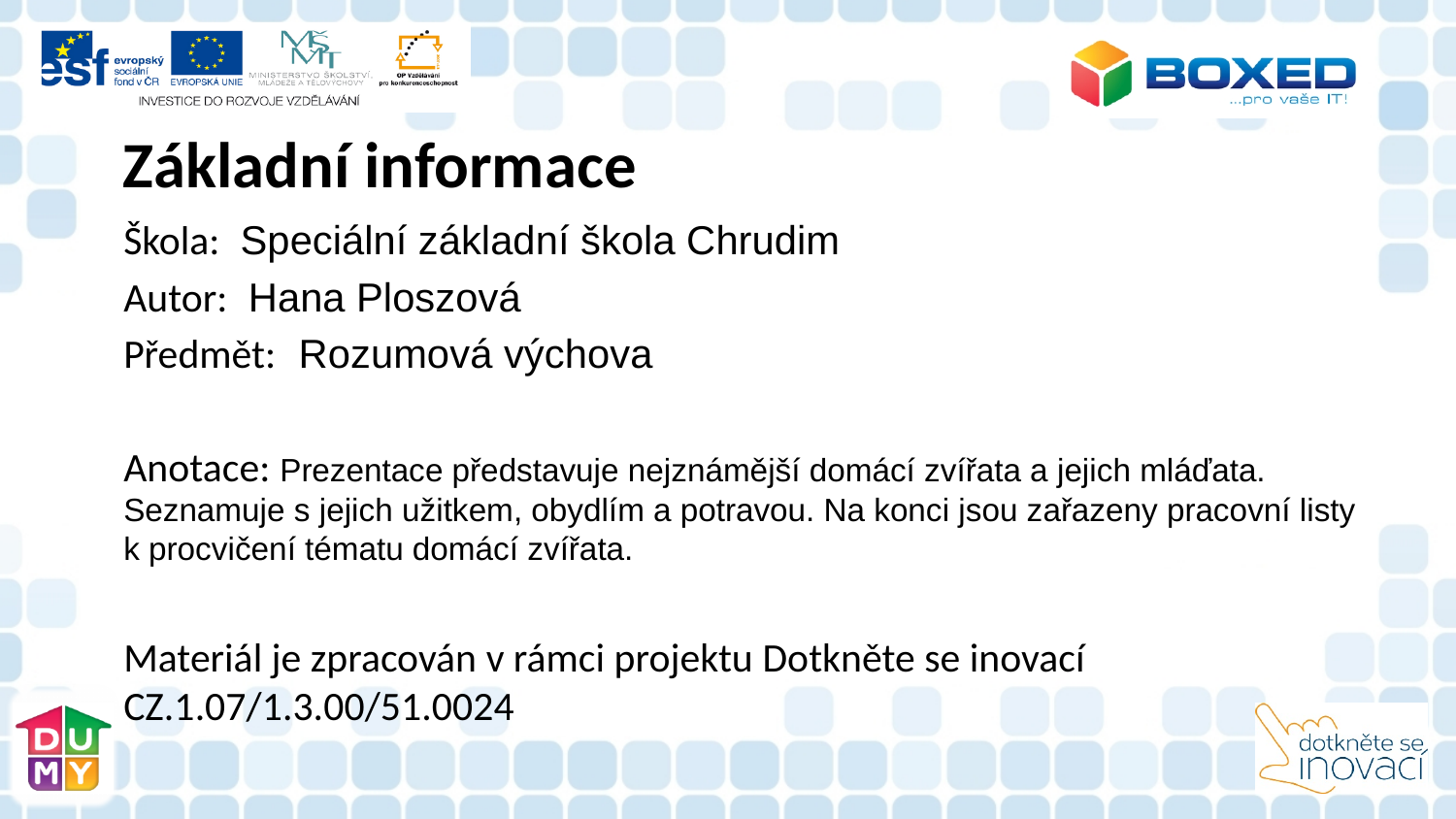

Základní informace
Škola:  Speciální základní škola Chrudim
Autor:  Hana Ploszová
Předmět:  Rozumová výchova

Anotace: Prezentace představuje nejznámější domácí zvířata a jejich mláďata. Seznamuje s jejich užitkem, obydlím a potravou. Na konci jsou zařazeny pracovní listy     k procvičení tématu domácí zvířata.

Materiál je zpracován v rámci projektu Dotkněte se inovací CZ.1.07/1.3.00/51.0024